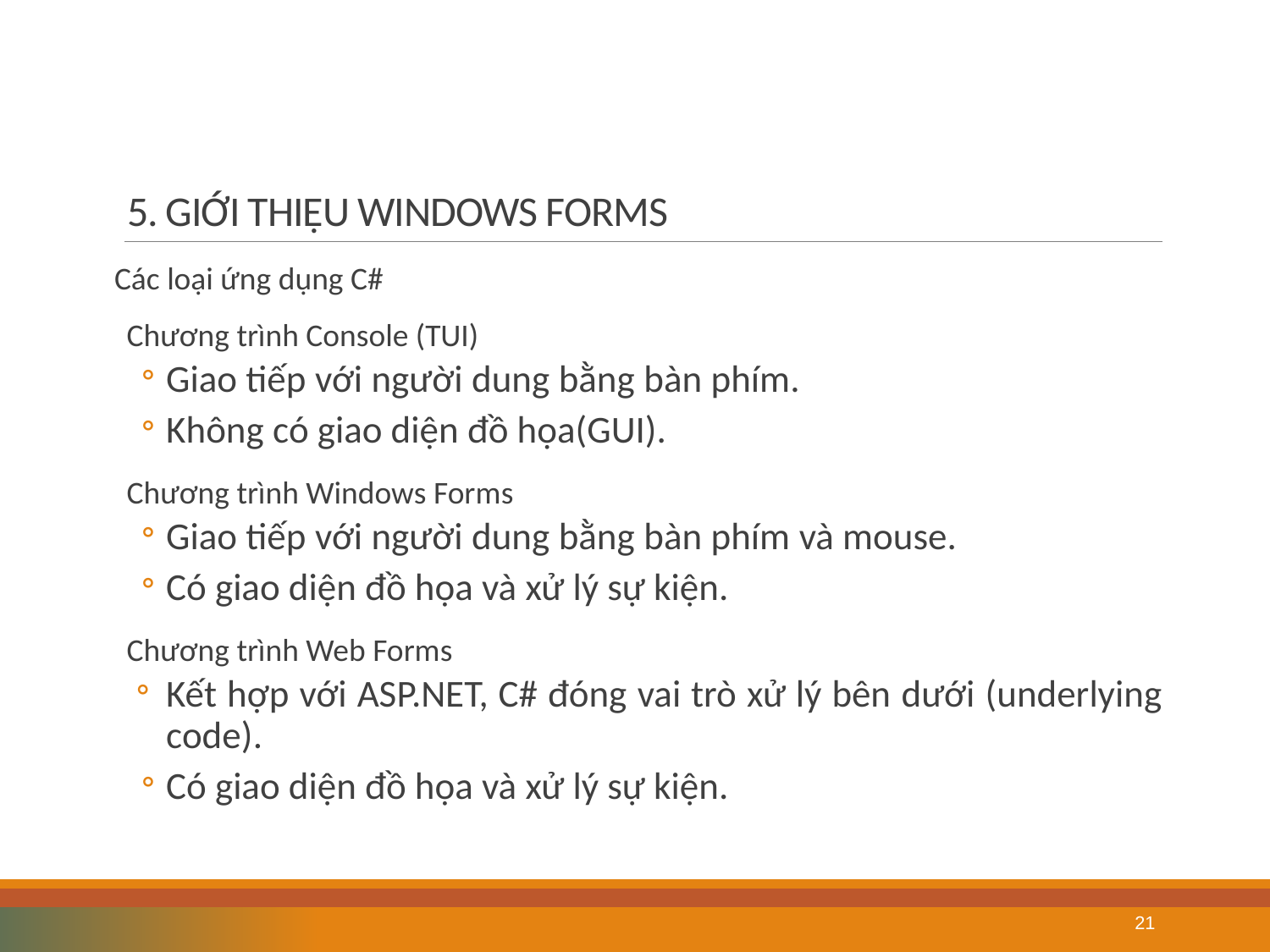

# 5. GIỚI THIỆU WINDOWS FORMS
Các loại ứng dụng C#
Chương trình Console (TUI)
Giao tiếp với người dung bằng bàn phím.
Không có giao diện đồ họa(GUI).
Chương trình Windows Forms
Giao tiếp với người dung bằng bàn phím và mouse.
Có giao diện đồ họa và xử lý sự kiện.
Chương trình Web Forms
Kết hợp với ASP.NET, C# đóng vai trò xử lý bên dưới (underlying code).
Có giao diện đồ họa và xử lý sự kiện.

21